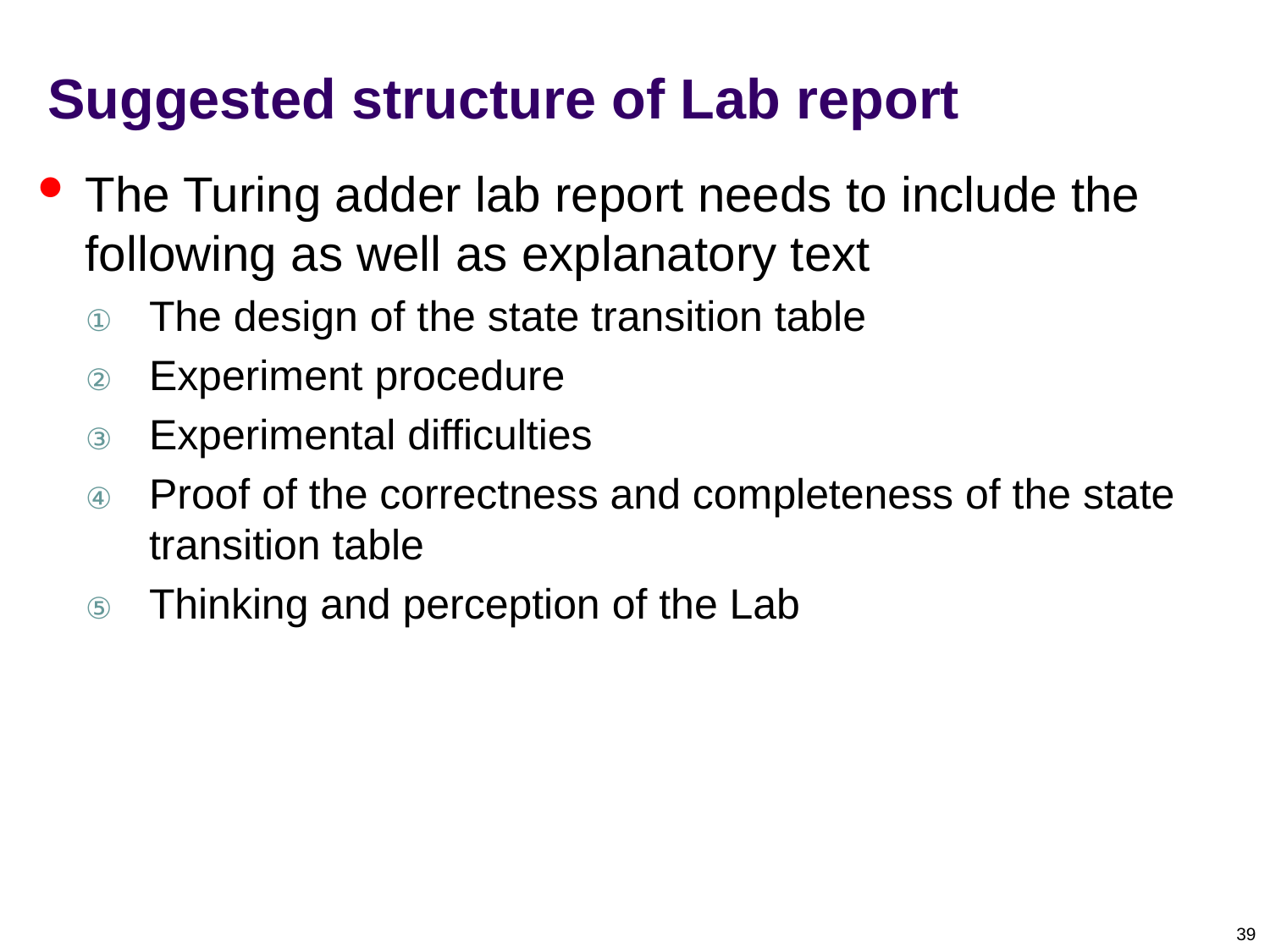

# Suggested structure of Lab report
The Turing adder lab report needs to include the following as well as explanatory text
The design of the state transition table
Experiment procedure
Experimental difficulties
Proof of the correctness and completeness of the state transition table
Thinking and perception of the Lab

39